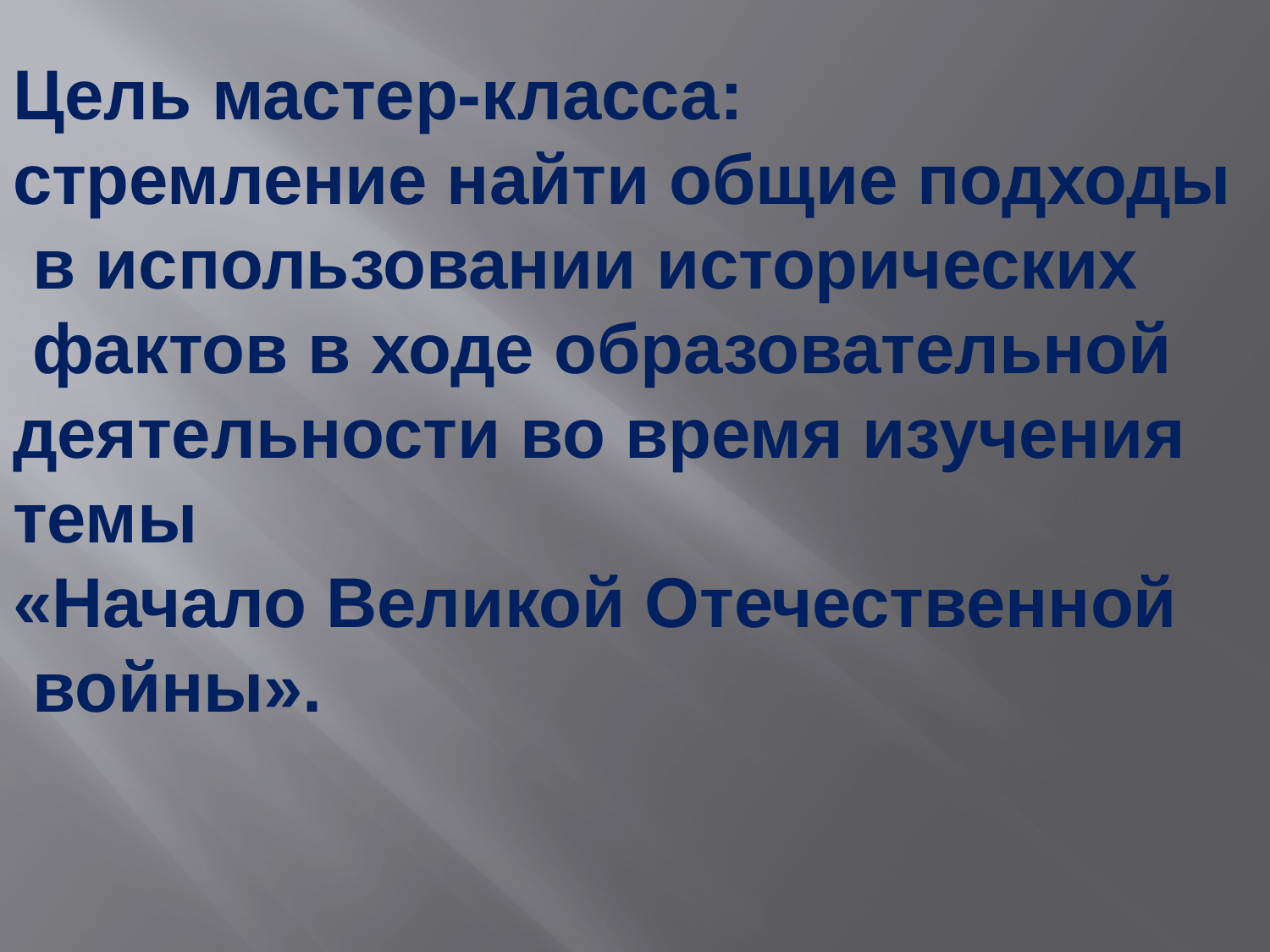

Цель мастер-класса:
стремление найти общие подходы
 в использовании исторических
 фактов в ходе образовательной
деятельности во время изучения
темы
«Начало Великой Отечественной
 войны».